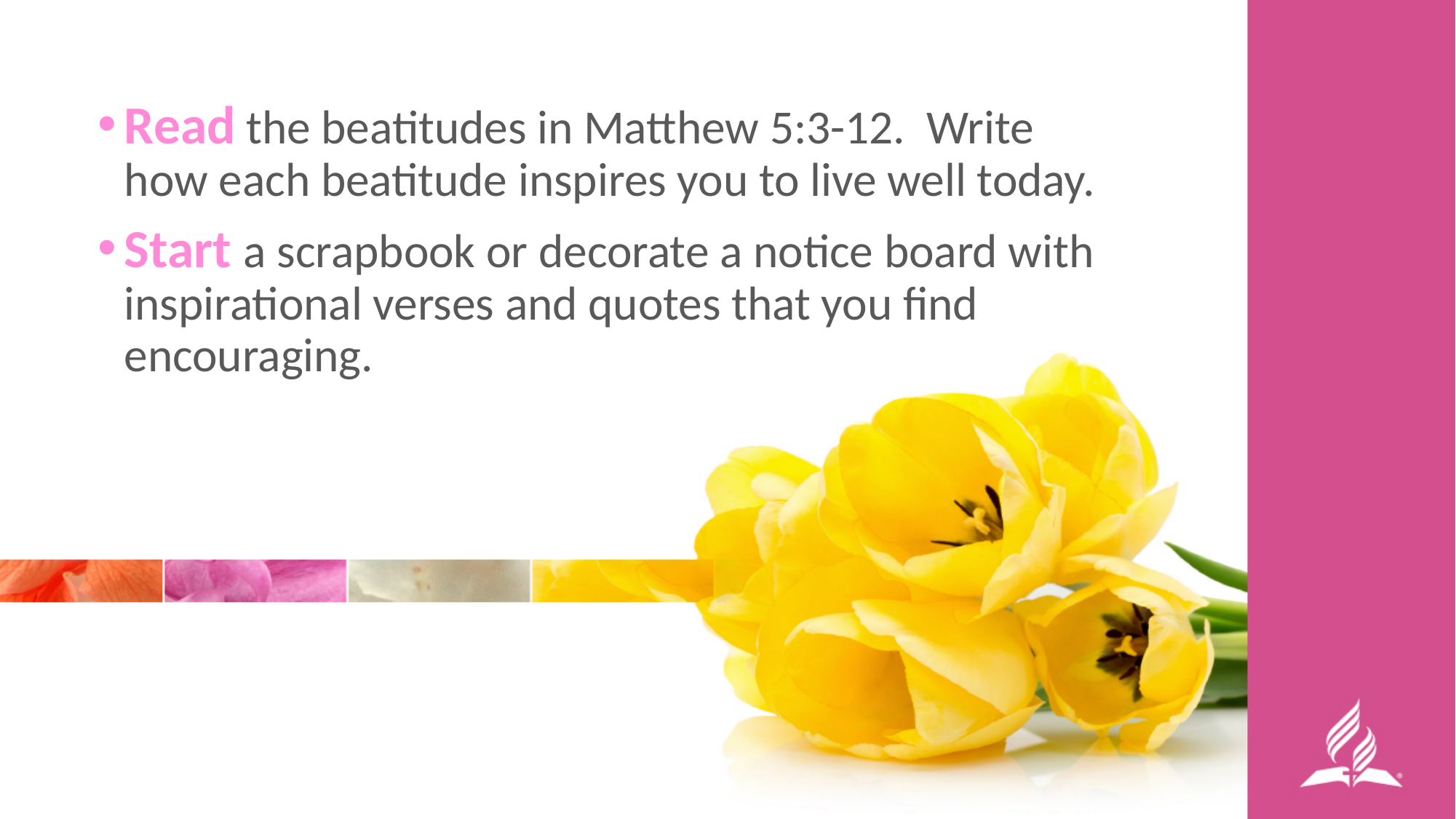

Read the beatitudes in Matthew 5:3-12.  Write how each beatitude inspires you to live well today.
Start a scrapbook or decorate a notice board with inspirational verses and quotes that you find encouraging.